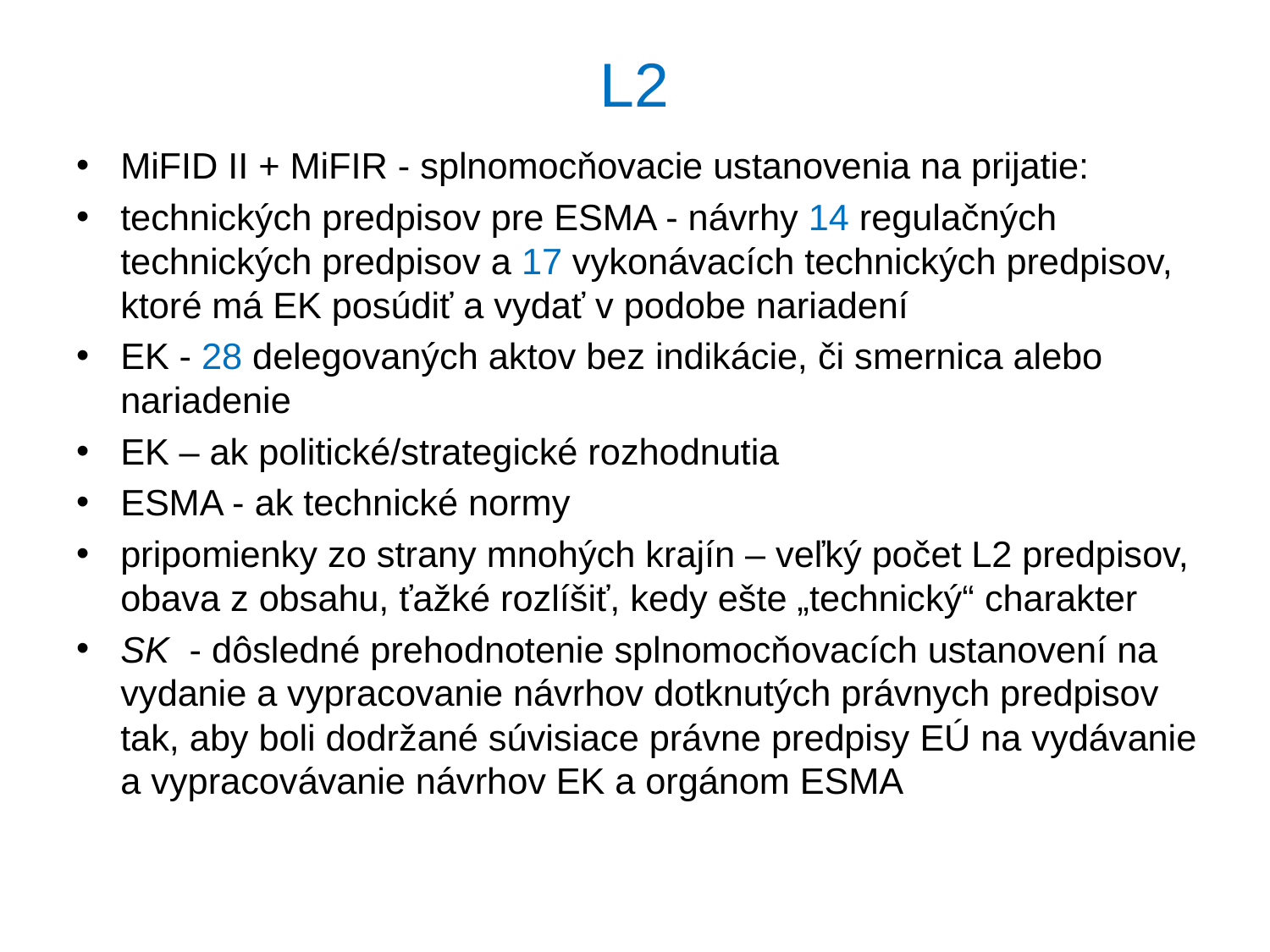

# L2
MiFID II + MiFIR - splnomocňovacie ustanovenia na prijatie:
technických predpisov pre ESMA - návrhy 14 regulačných technických predpisov a 17 vykonávacích technických predpisov, ktoré má EK posúdiť a vydať v podobe nariadení
EK - 28 delegovaných aktov bez indikácie, či smernica alebo nariadenie
EK – ak politické/strategické rozhodnutia
ESMA - ak technické normy
pripomienky zo strany mnohých krajín – veľký počet L2 predpisov, obava z obsahu, ťažké rozlíšiť, kedy ešte „technický“ charakter
SK  - dôsledné prehodnotenie splnomocňovacích ustanovení na vydanie a vypracovanie návrhov dotknutých právnych predpisov tak, aby boli dodržané súvisiace právne predpisy EÚ na vydávanie a vypracovávanie návrhov EK a orgánom ESMA